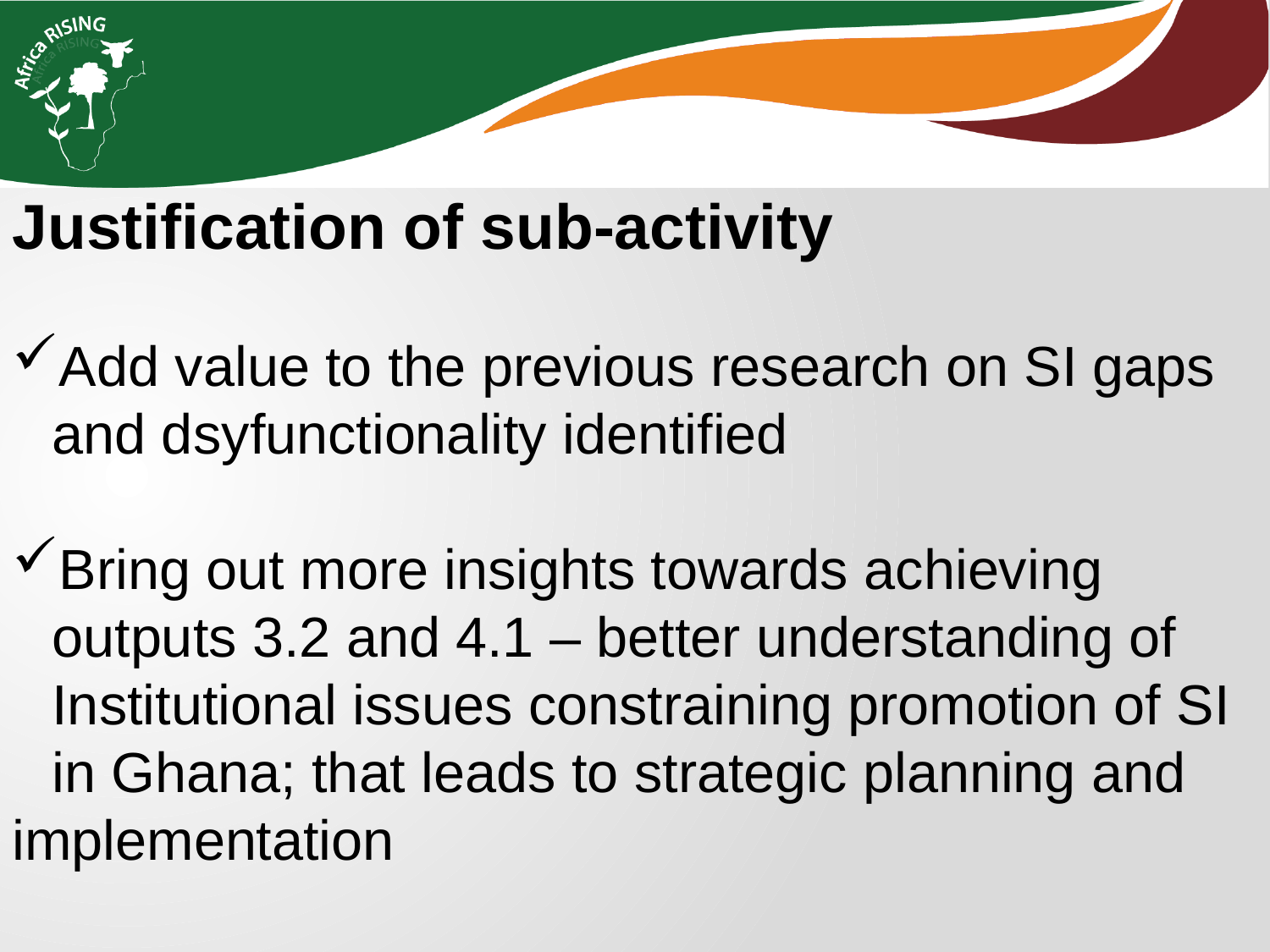

Justification of sub-activity

Add value to the previous research on SI gaps and dsyfunctionality identified

Bring out more insights towards achieving outputs 3.2 and 4.1 – better understanding of Institutional issues constraining promotion of SI in Ghana; that leads to strategic planning and
implementation